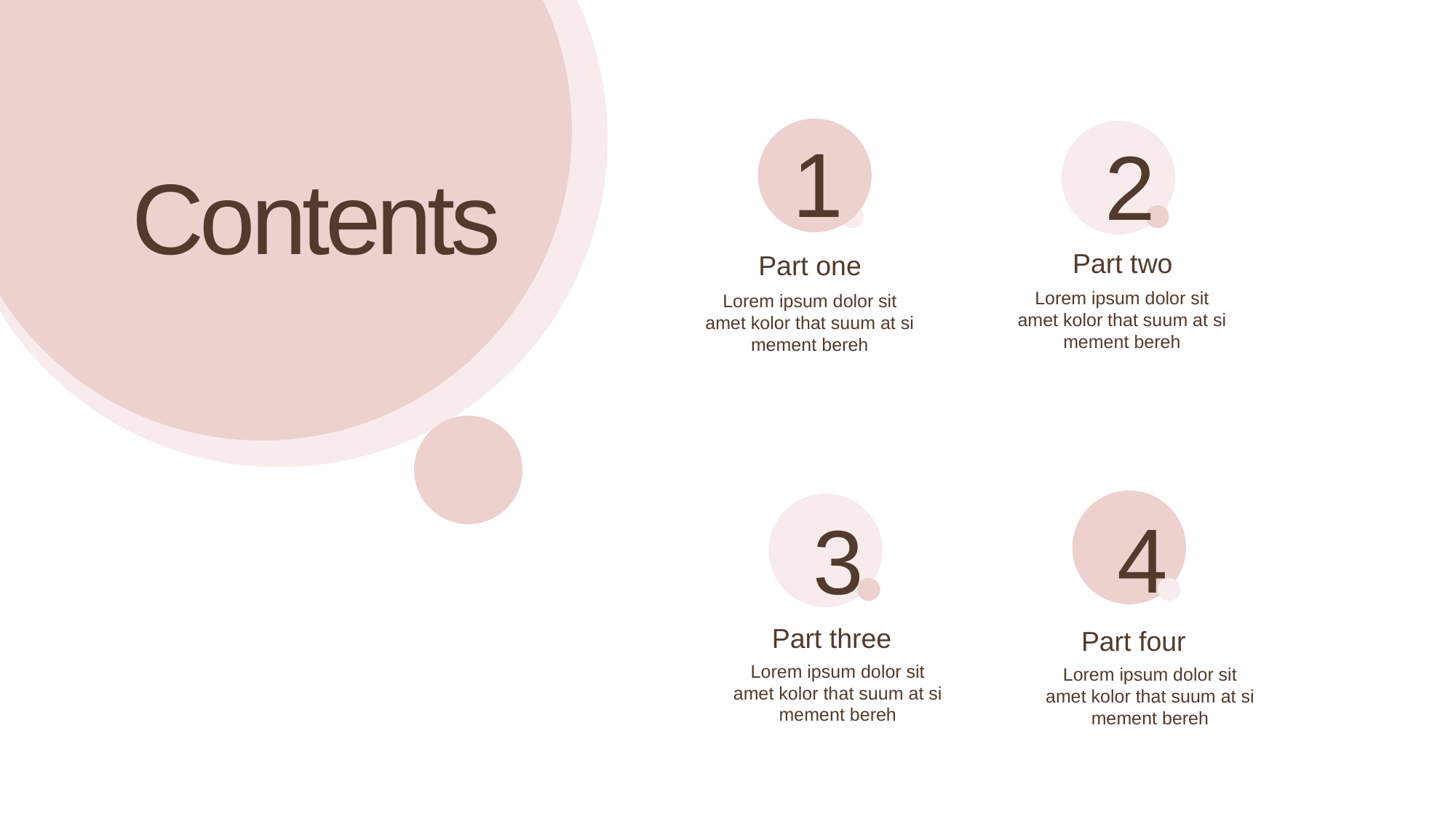

1
2
Contents

Part two
Part one
Lorem ipsum dolor sit amet kolor that suum at si mement bereh
Lorem ipsum dolor sit amet kolor that suum at si mement bereh

4
3

Part three
Part four
Lorem ipsum dolor sit amet kolor that suum at si mement bereh
Lorem ipsum dolor sit amet kolor that suum at si mement bereh